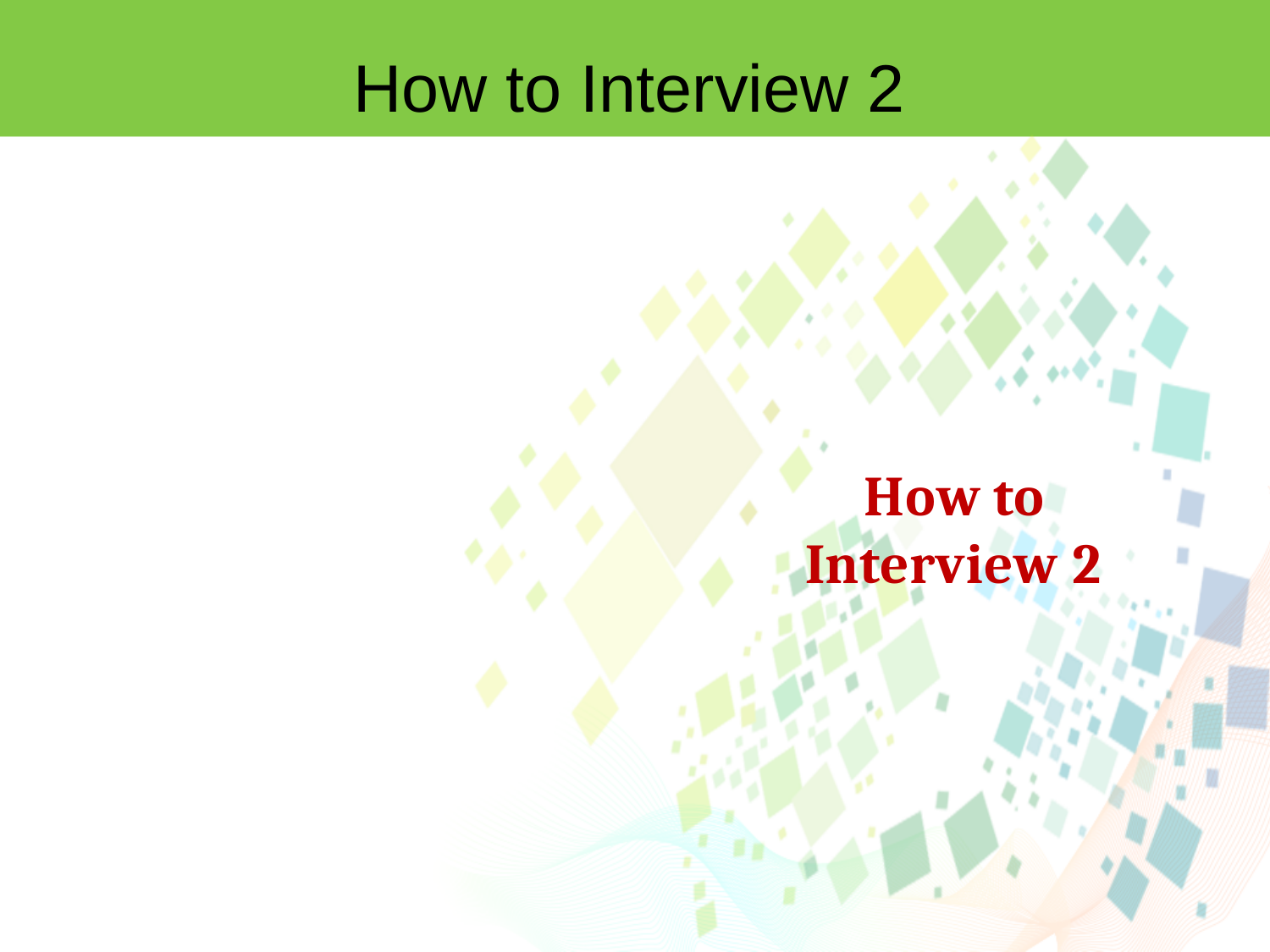

How to Interview 2
How to Interview 2